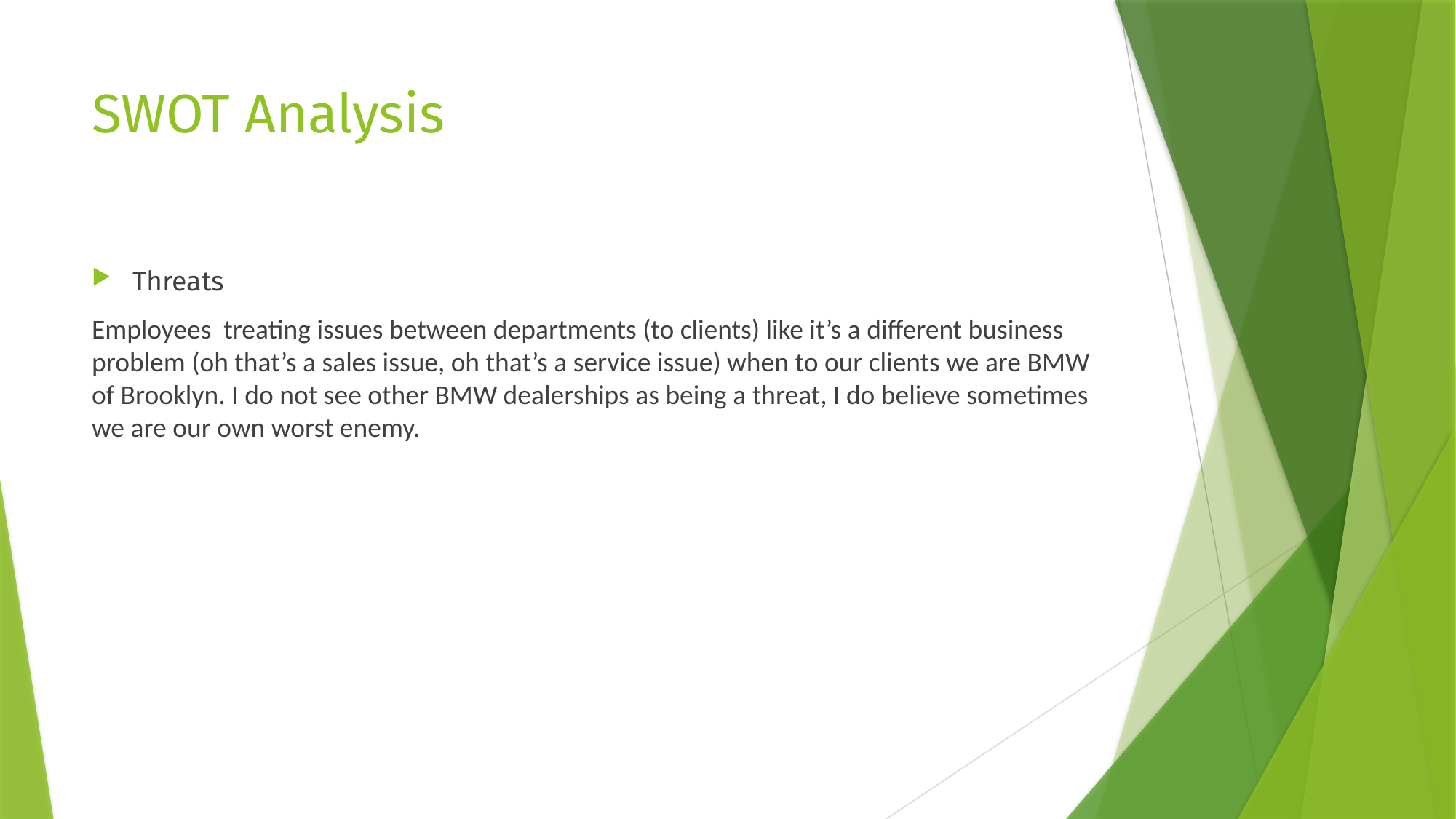

# SWOT Analysis
Threats
Employees  treating issues between departments (to clients) like it’s a different business problem (oh that’s a sales issue, oh that’s a service issue) when to our clients we are BMW of Brooklyn. I do not see other BMW dealerships as being a threat, I do believe sometimes we are our own worst enemy.